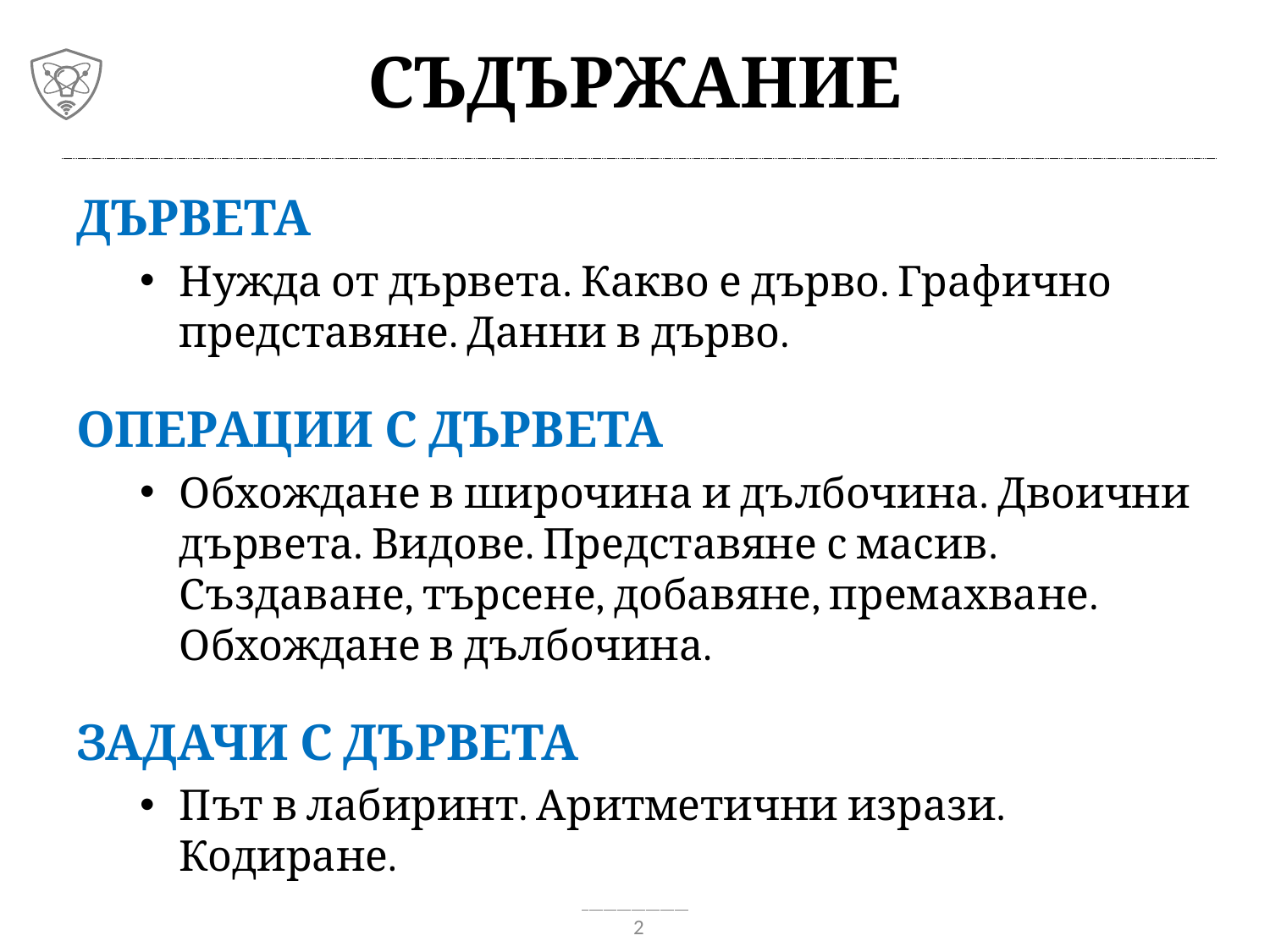

# Съдържание
Дървета
Нужда от дървета. Какво е дърво. Графично представяне. Данни в дърво.
Операции с дървета
Обхождане в широчина и дълбочина. Двоични дървета. Видове. Представяне с масив. Създаване, търсене, добавяне, премахване. Обхождане в дълбочина.
Задачи с дървета
Път в лабиринт. Аритметични изрази. Кодиране.

2